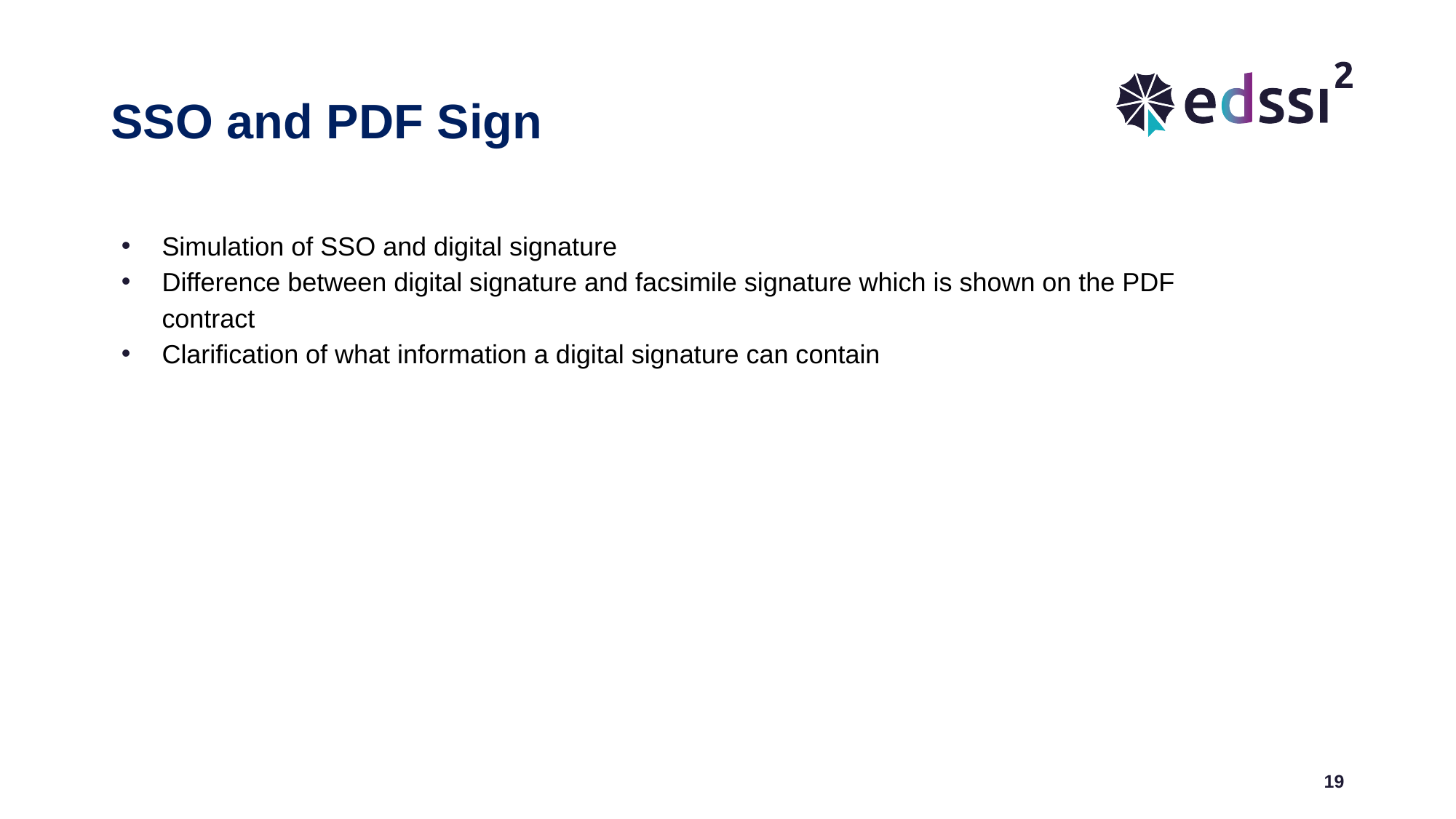

# SSO and PDF Sign
Simulation of SSO and digital signature
Difference between digital signature and facsimile signature which is shown on the PDF contract
Clarification of what information a digital signature can contain
19